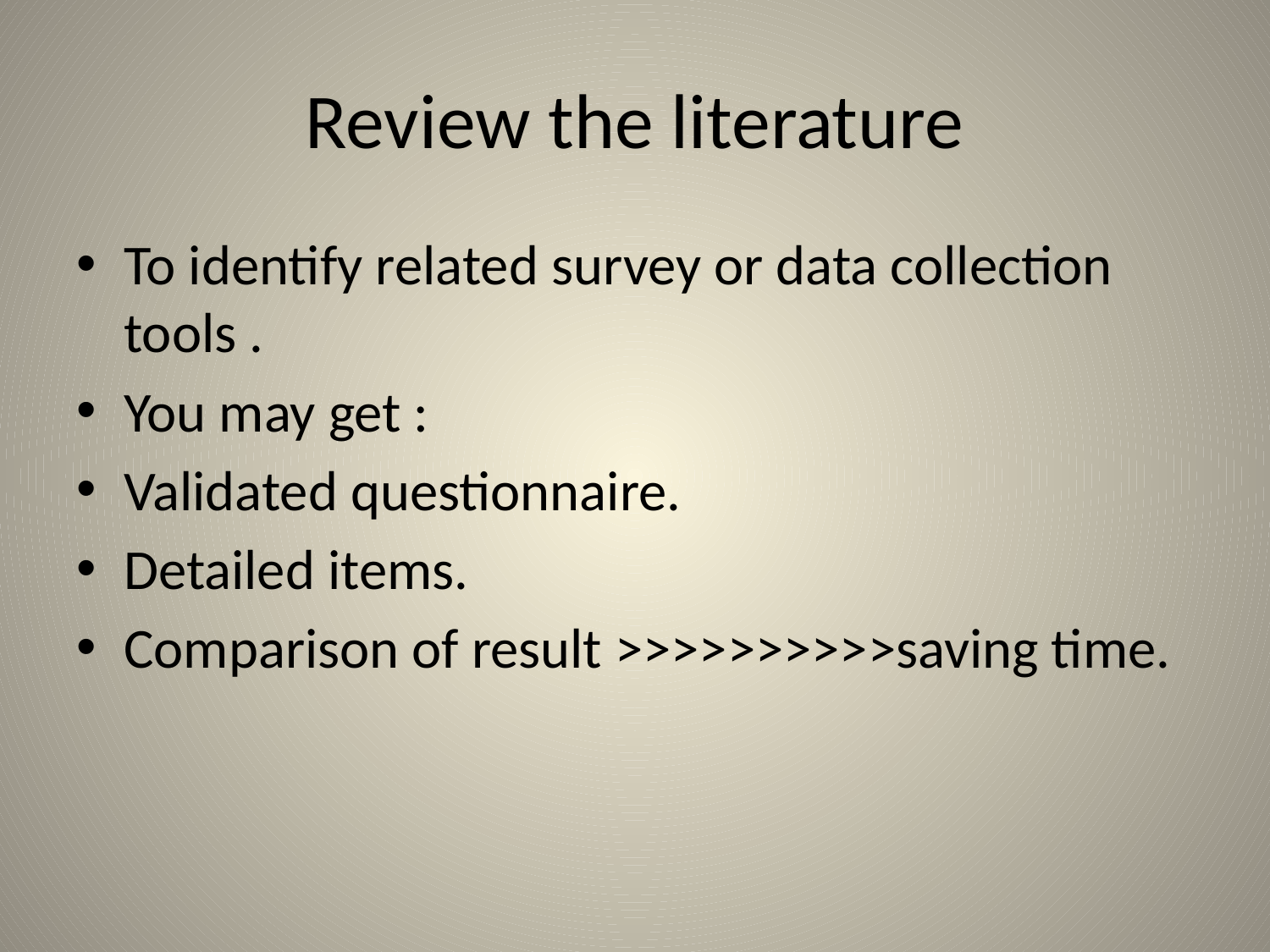

# Review the literature
To identify related survey or data collection tools .
You may get :
Validated questionnaire.
Detailed items.
Comparison of result >>>>>>>>>>saving time.